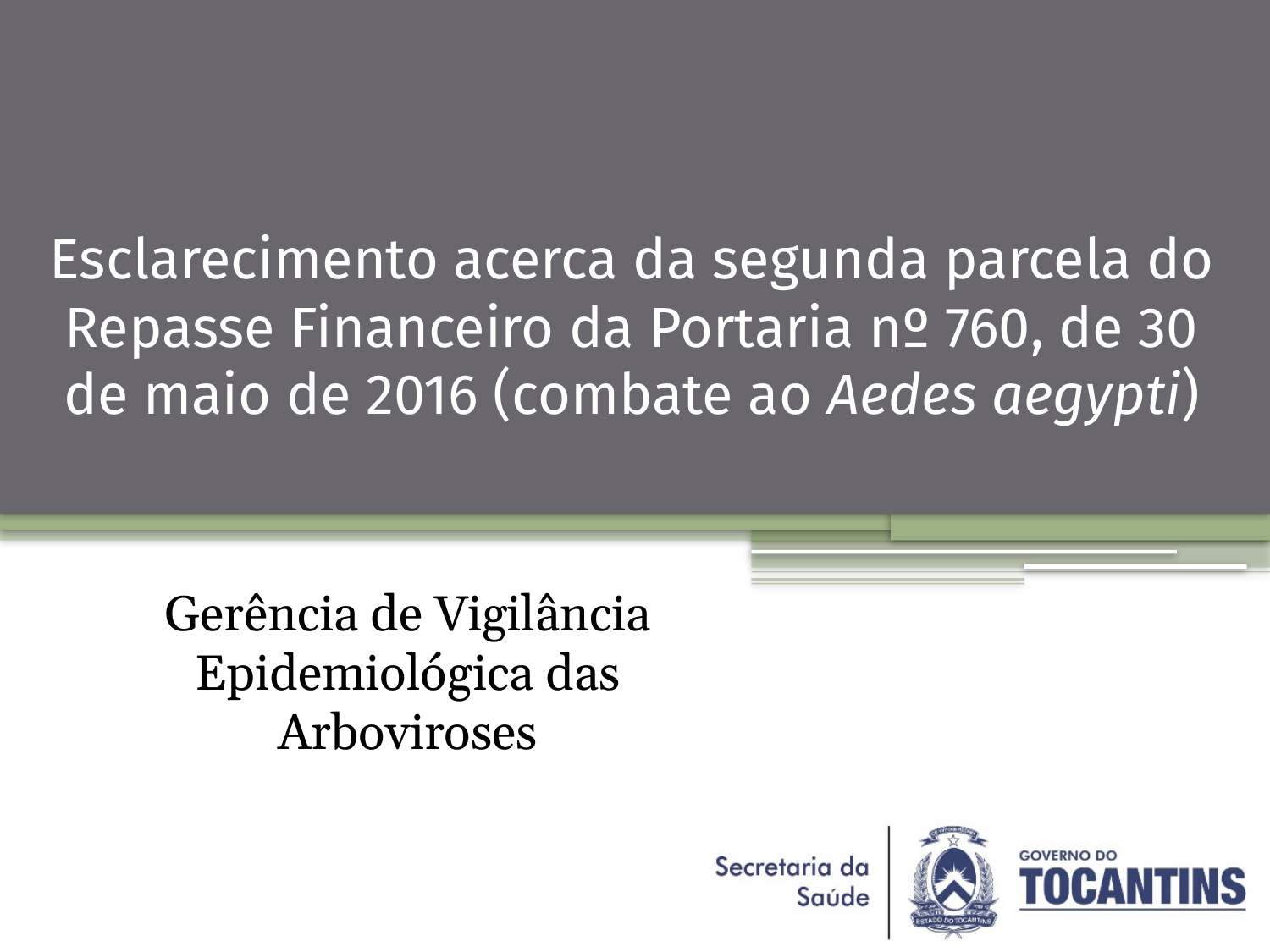

# Esclarecimento acerca da segunda parcela do Repasse Financeiro da Portaria nº 760, de 30 de maio de 2016 (combate ao Aedes aegypti)
Gerência de Vigilância Epidemiológica das Arboviroses